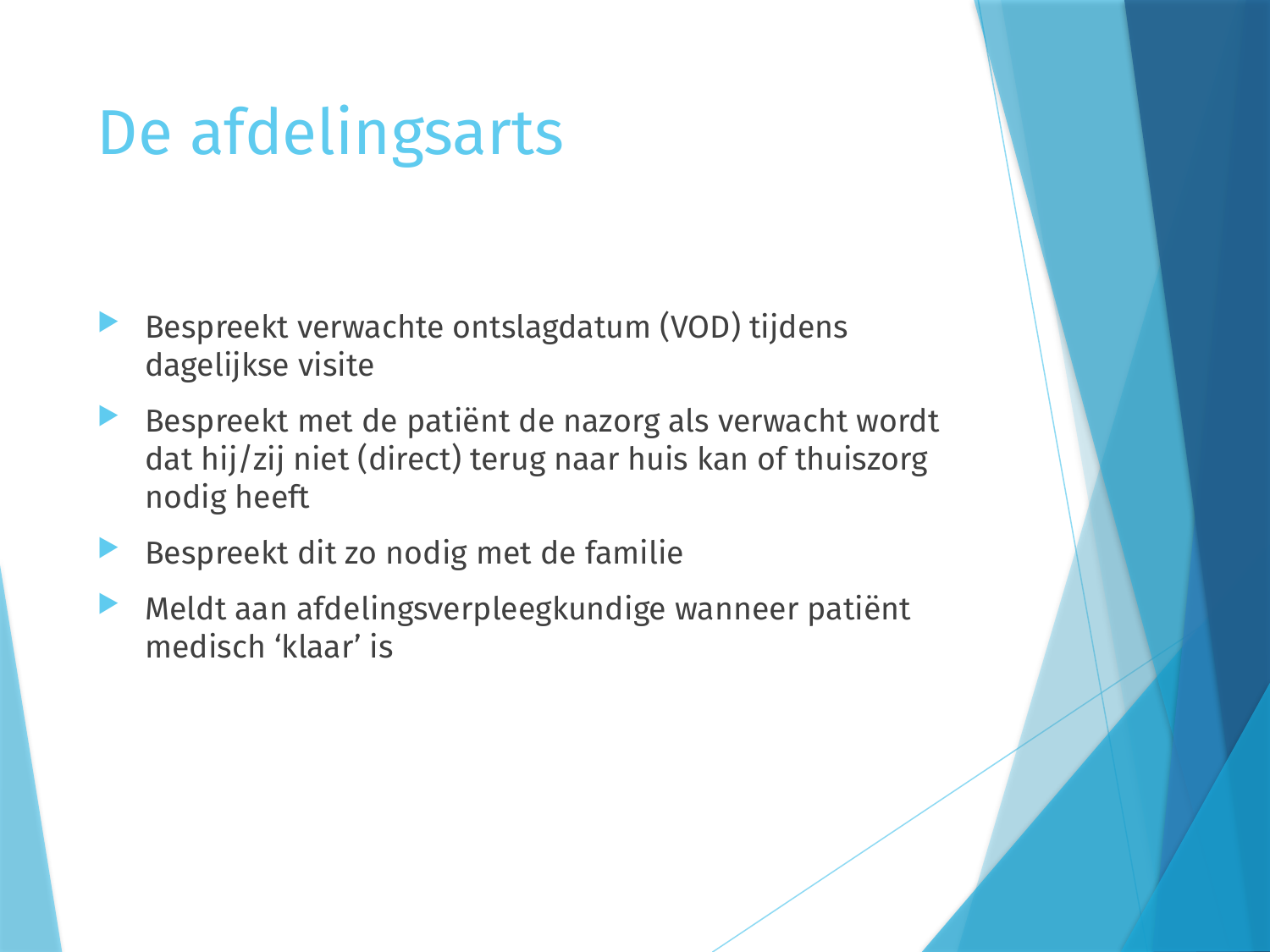

# De afdelingsarts
Bespreekt verwachte ontslagdatum (VOD) tijdens dagelijkse visite
Bespreekt met de patiënt de nazorg als verwacht wordt dat hij/zij niet (direct) terug naar huis kan of thuiszorg nodig heeft
Bespreekt dit zo nodig met de familie
Meldt aan afdelingsverpleegkundige wanneer patiënt medisch ‘klaar’ is